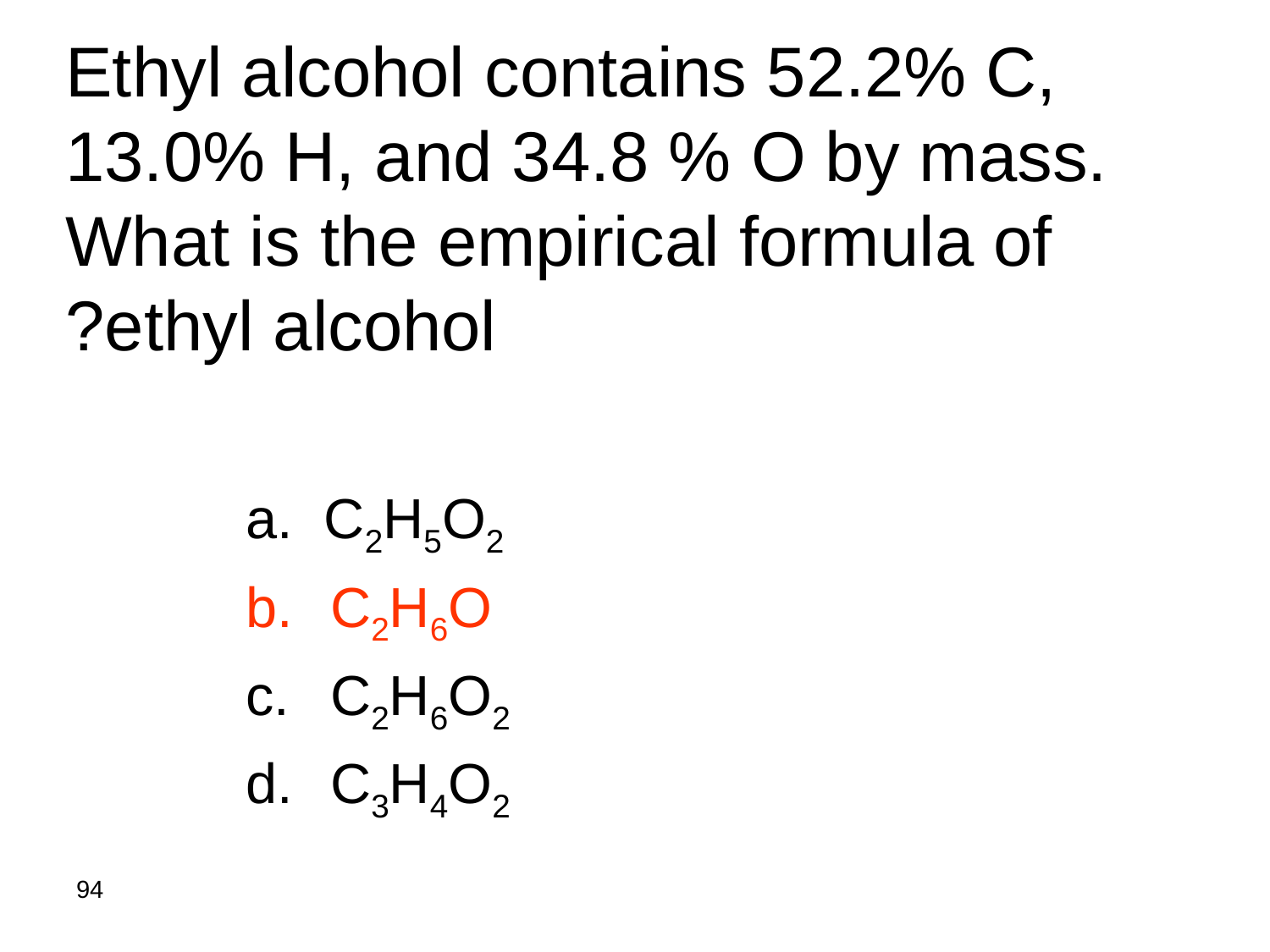

# Ethyl alcohol contains 52.2% C, 13.0% H, and 34.8 % O by mass.  What is the empirical formula of ethyl alcohol?
a.  C2H5O2
C2H6O
C2H6O2
C3H4O2
94